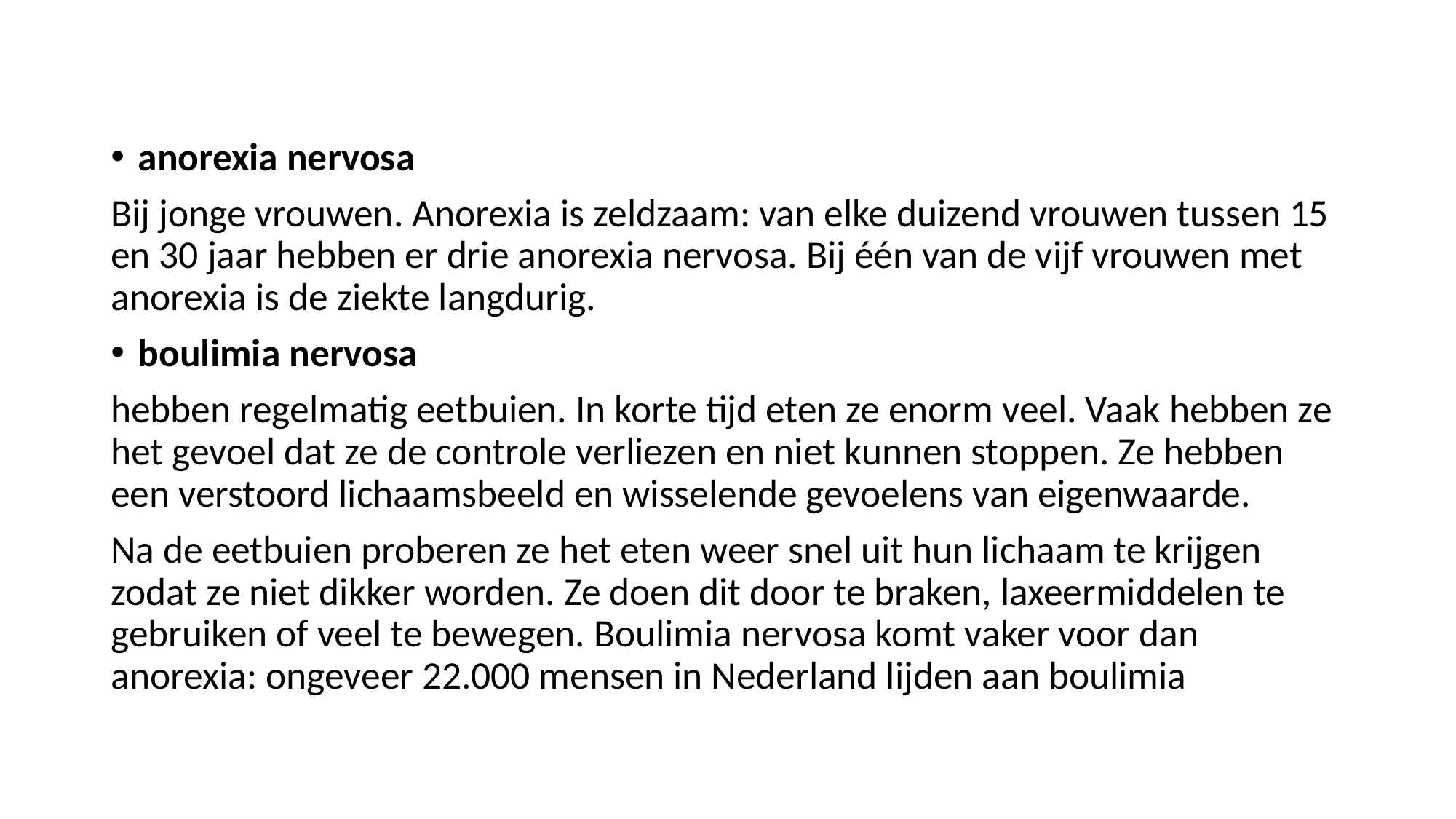

anorexia nervosa
Bij jonge vrouwen. Anorexia is zeldzaam: van elke duizend vrouwen tussen 15 en 30 jaar hebben er drie anorexia nervosa. Bij één van de vijf vrouwen met anorexia is de ziekte langdurig.
boulimia nervosa
hebben regelmatig eetbuien. In korte tijd eten ze enorm veel. Vaak hebben ze het gevoel dat ze de controle verliezen en niet kunnen stoppen. Ze hebben een verstoord lichaamsbeeld en wisselende gevoelens van eigenwaarde.
Na de eetbuien proberen ze het eten weer snel uit hun lichaam te krijgen zodat ze niet dikker worden. Ze doen dit door te braken, laxeermiddelen te gebruiken of veel te bewegen. Boulimia nervosa komt vaker voor dan anorexia: ongeveer 22.000 mensen in Nederland lijden aan boulimia